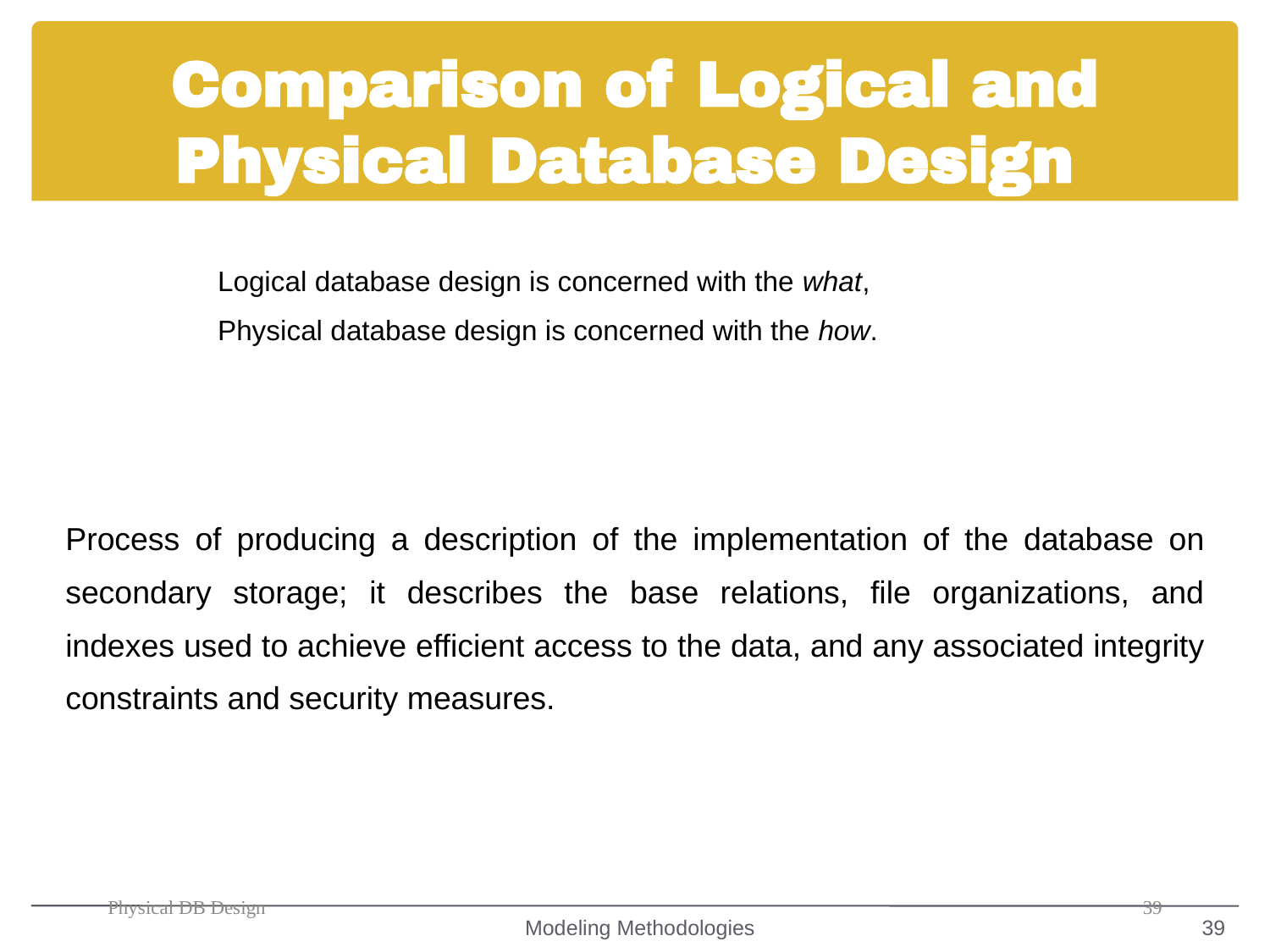

Comparison of Logical and Physical Database Design
Logical database design is concerned with the what,
Physical database design is concerned with the how.
Process of producing a description of the implementation of the database on secondary storage; it describes the base relations, file organizations, and indexes used to achieve efficient access to the data, and any associated integrity constraints and security measures.
Physical DB Design
39
Modeling Methodologies
39